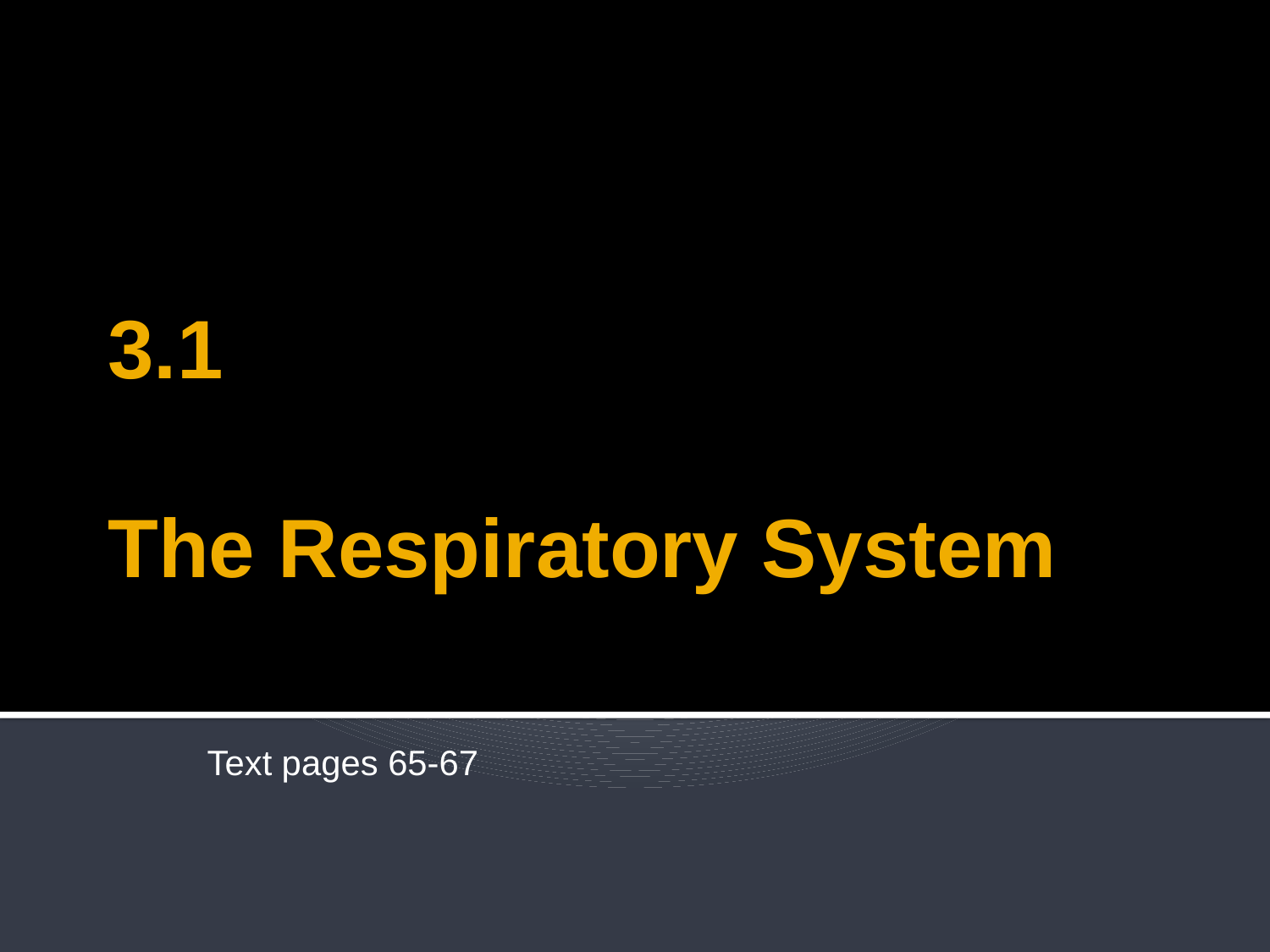

# 3.1 The Respiratory System
Text pages 65-67